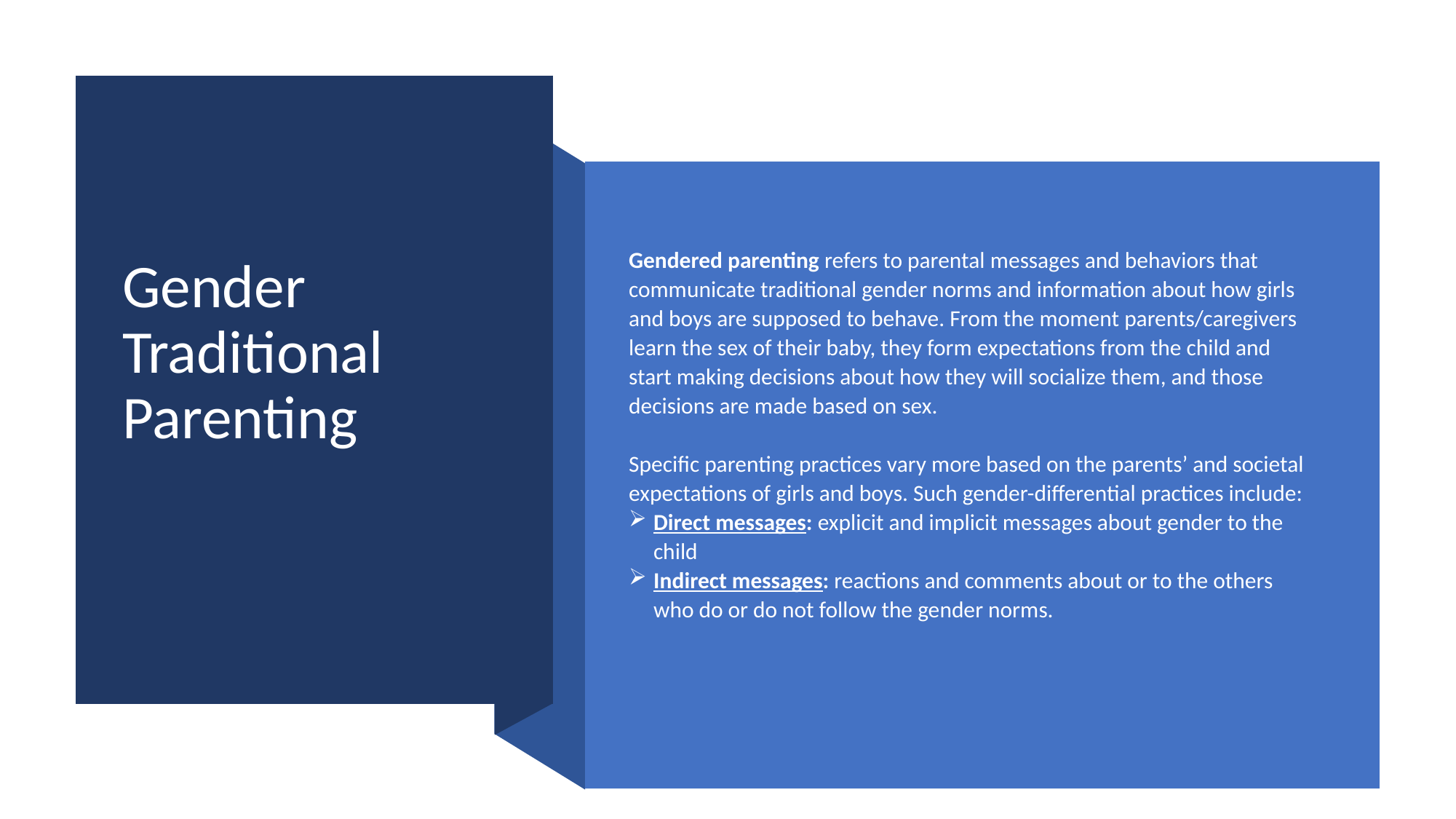

# Gender Traditional Parenting

Gendered parenting refers to parental messages and behaviors that communicate traditional gender norms and information about how girls and boys are supposed to behave. From the moment parents/caregivers learn the sex of their baby, they form expectations from the child and start making decisions about how they will socialize them, and those decisions are made based on sex.

Specific parenting practices vary more based on the parents’ and societal expectations of girls and boys. Such gender-differential practices include:
Direct messages: explicit and implicit messages about gender to the child
Indirect messages: reactions and comments about or to the others who do or do not follow the gender norms.